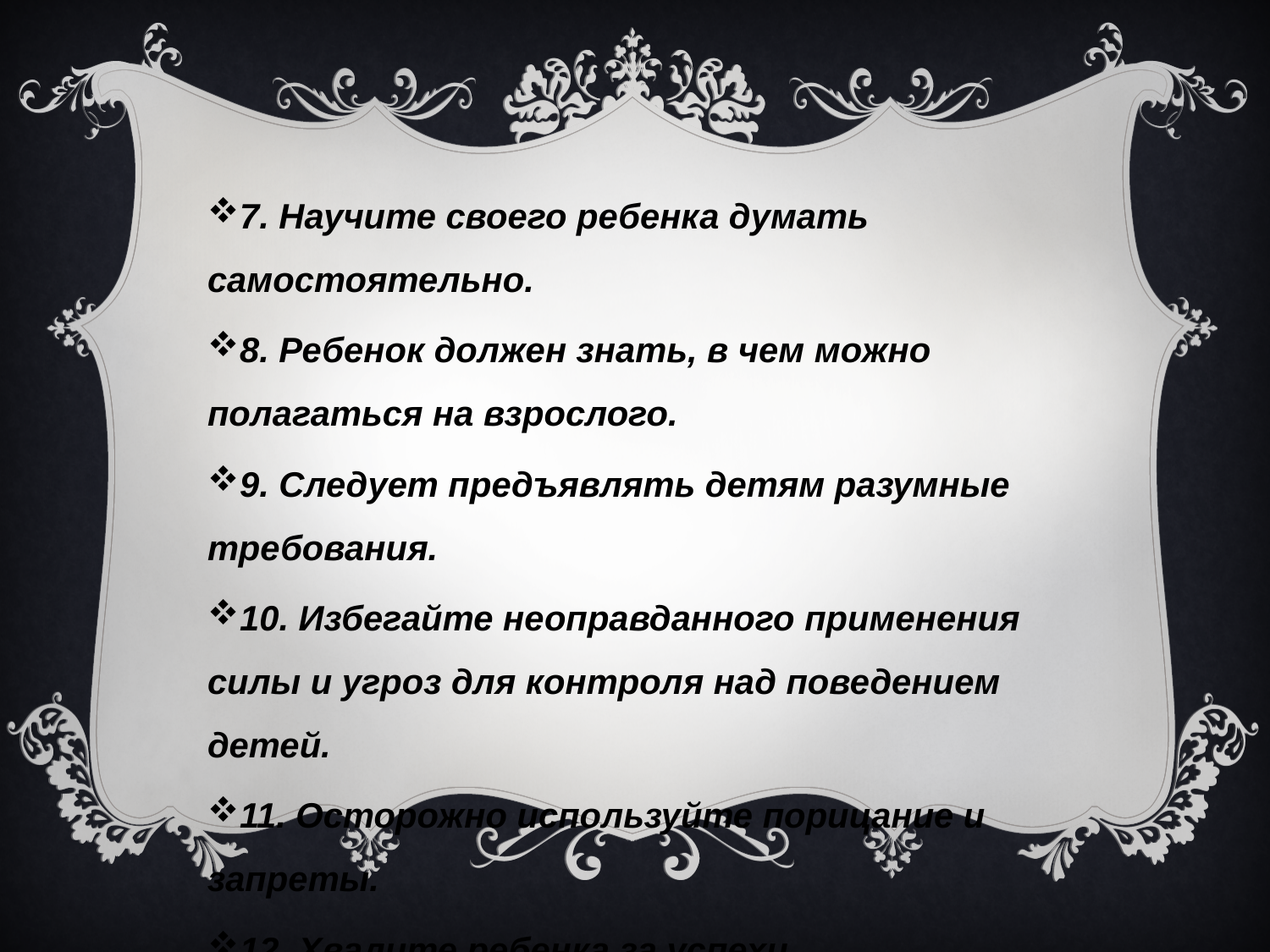

7. Научите своего ребенка думать самостоятельно.
8. Ребенок должен знать, в чем можно полагаться на взрослого.
9. Следует предъявлять детям разумные требования.
10. Избегайте неоправданного применения силы и угроз для контроля над поведением детей.
11. Осторожно используйте порицание и запреты.
12. Хвалите ребенка за успехи.